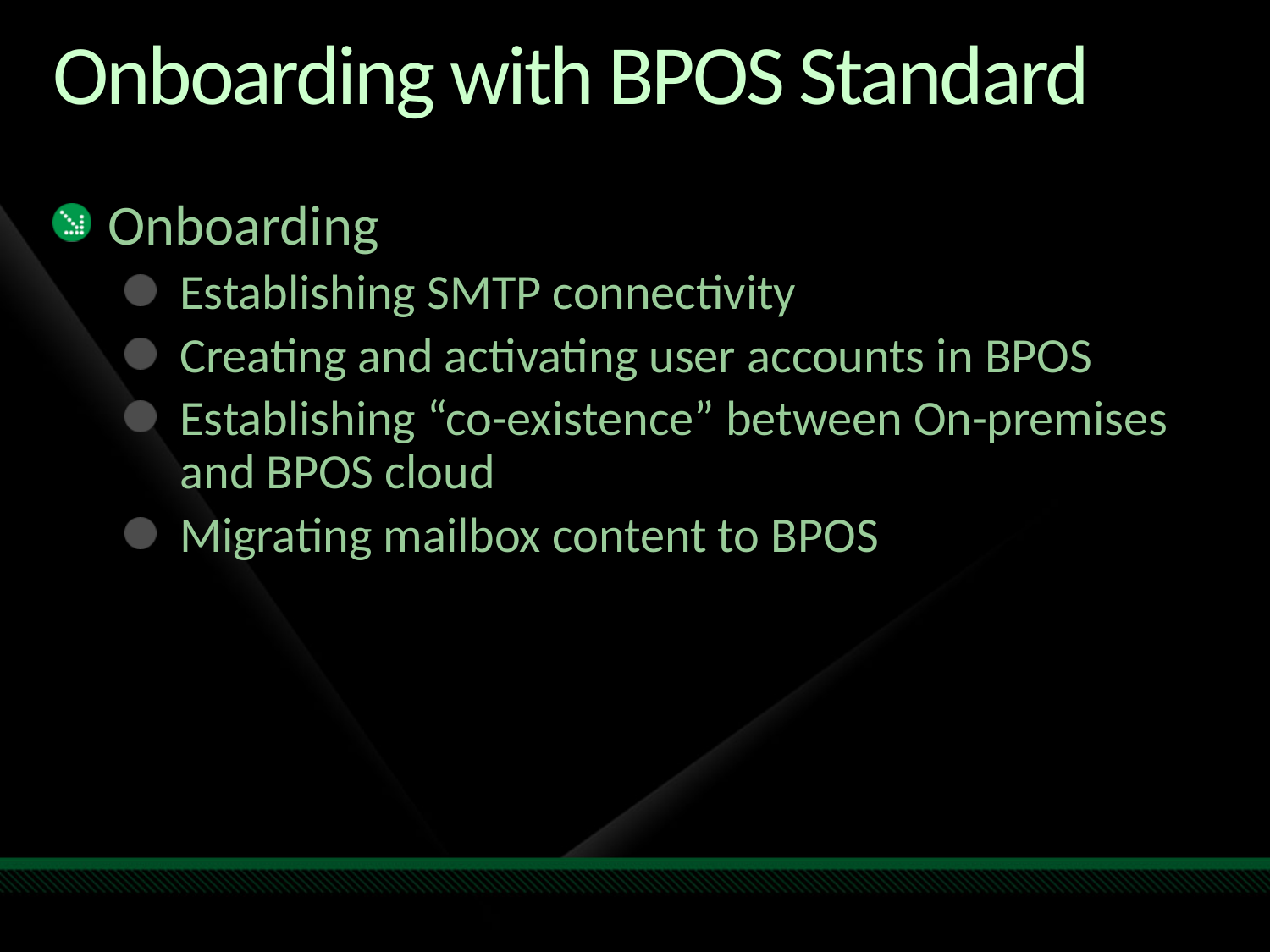

# Onboarding with BPOS Standard
Onboarding
Establishing SMTP connectivity
Creating and activating user accounts in BPOS
Establishing “co-existence” between On-premises and BPOS cloud
Migrating mailbox content to BPOS